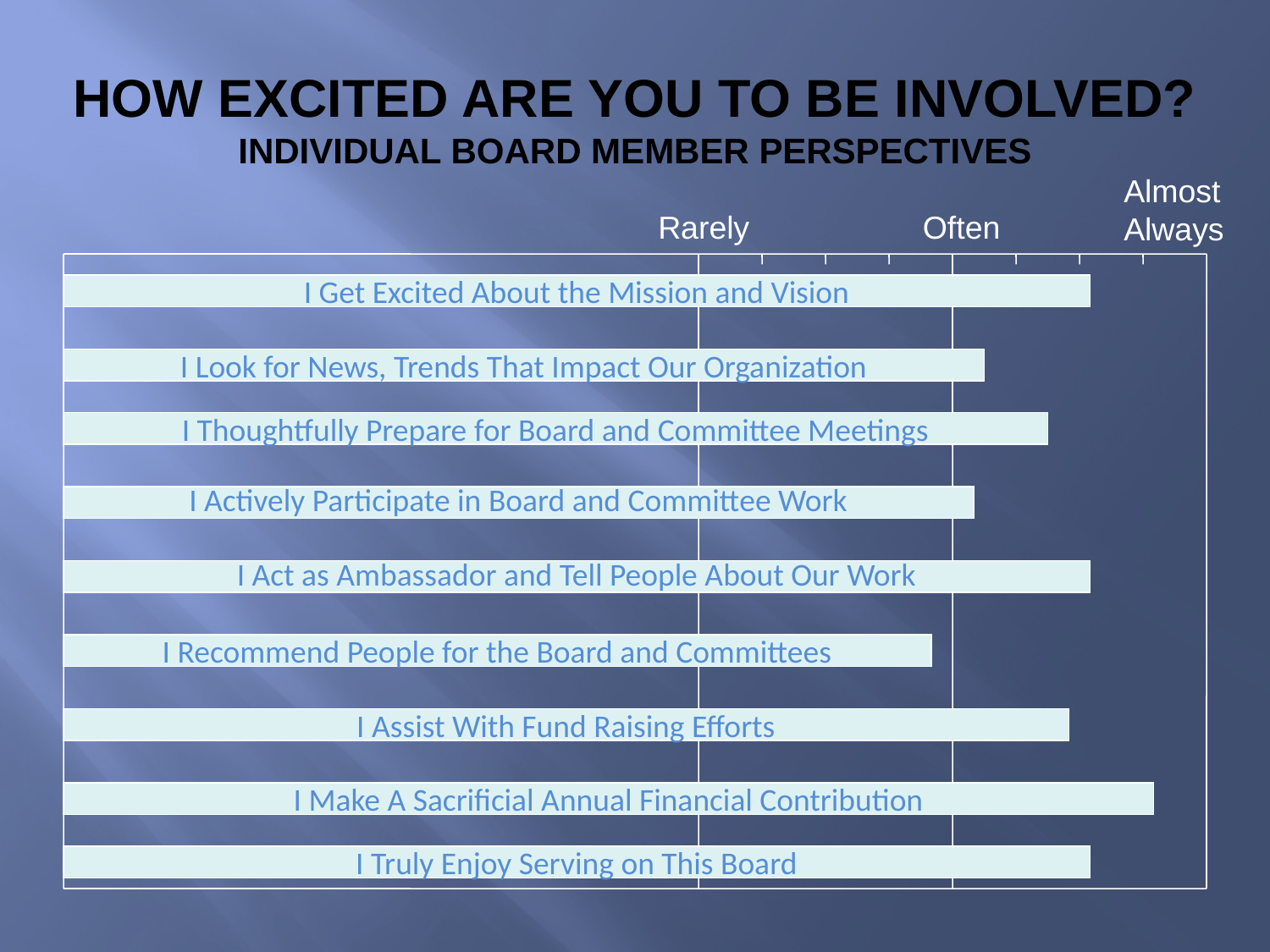

# How Excited Are YOU to Be Involved? Individual Board Member Perspectives
Almost Always
Rarely
Often

I Get Excited About the Mission and Vision
I Look for News, Trends That Impact Our Organization
I Thoughtfully Prepare for Board and Committee Meetings
I Actively Participate in Board and Committee Work
I Act as Ambassador and Tell People About Our Work
I Recommend People for the Board and Committees
I Assist With Fund Raising Efforts
I Make A Sacrificial Annual Financial Contribution
I Truly Enjoy Serving on This Board